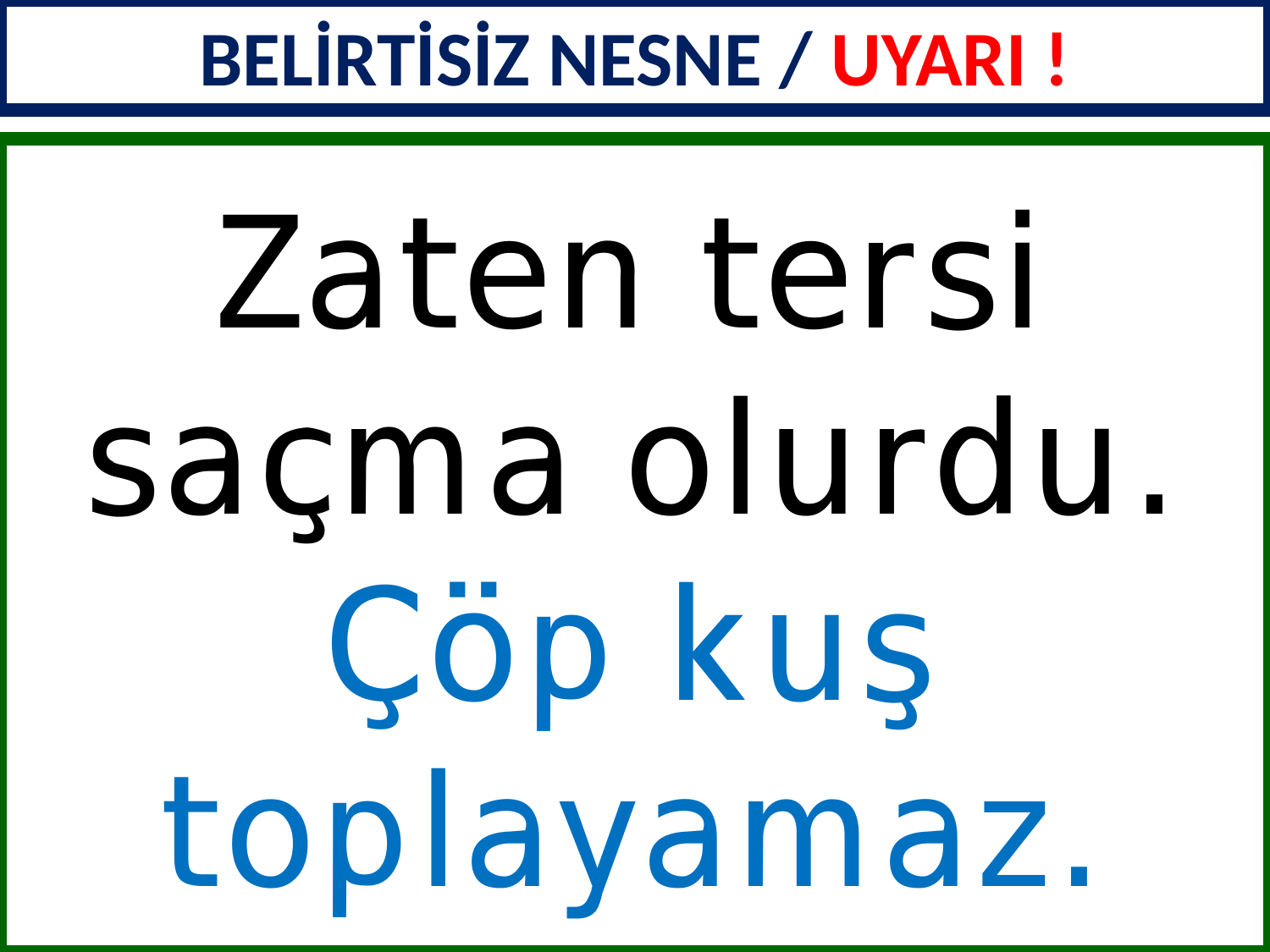

BELİRTİSİZ NESNE / UYARI !
Zaten tersi saçma olurdu. Çöp kuş toplayamaz.